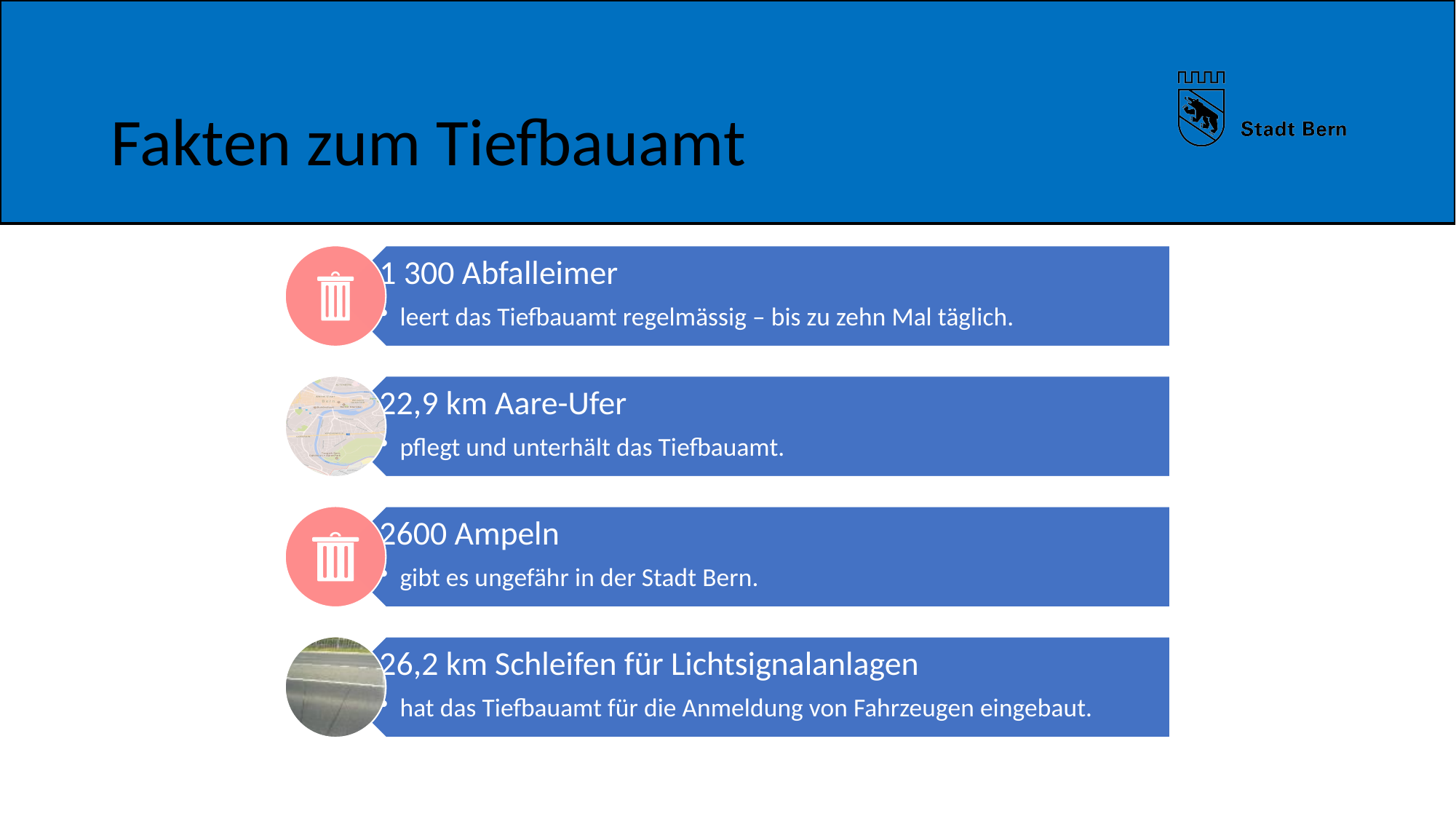

# Fakten zum Tiefbauamt
1 300 Abfalleimer
leert das Tiefbauamt regelmässig – bis zu zehn Mal täglich.
22,9 km Aare-Ufer
pflegt und unterhält das Tiefbauamt.
2600 Ampeln
gibt es ungefähr in der Stadt Bern.
26,2 km Schleifen für Lichtsignalanlagen
hat das Tiefbauamt für die Anmeldung von Fahrzeugen eingebaut.